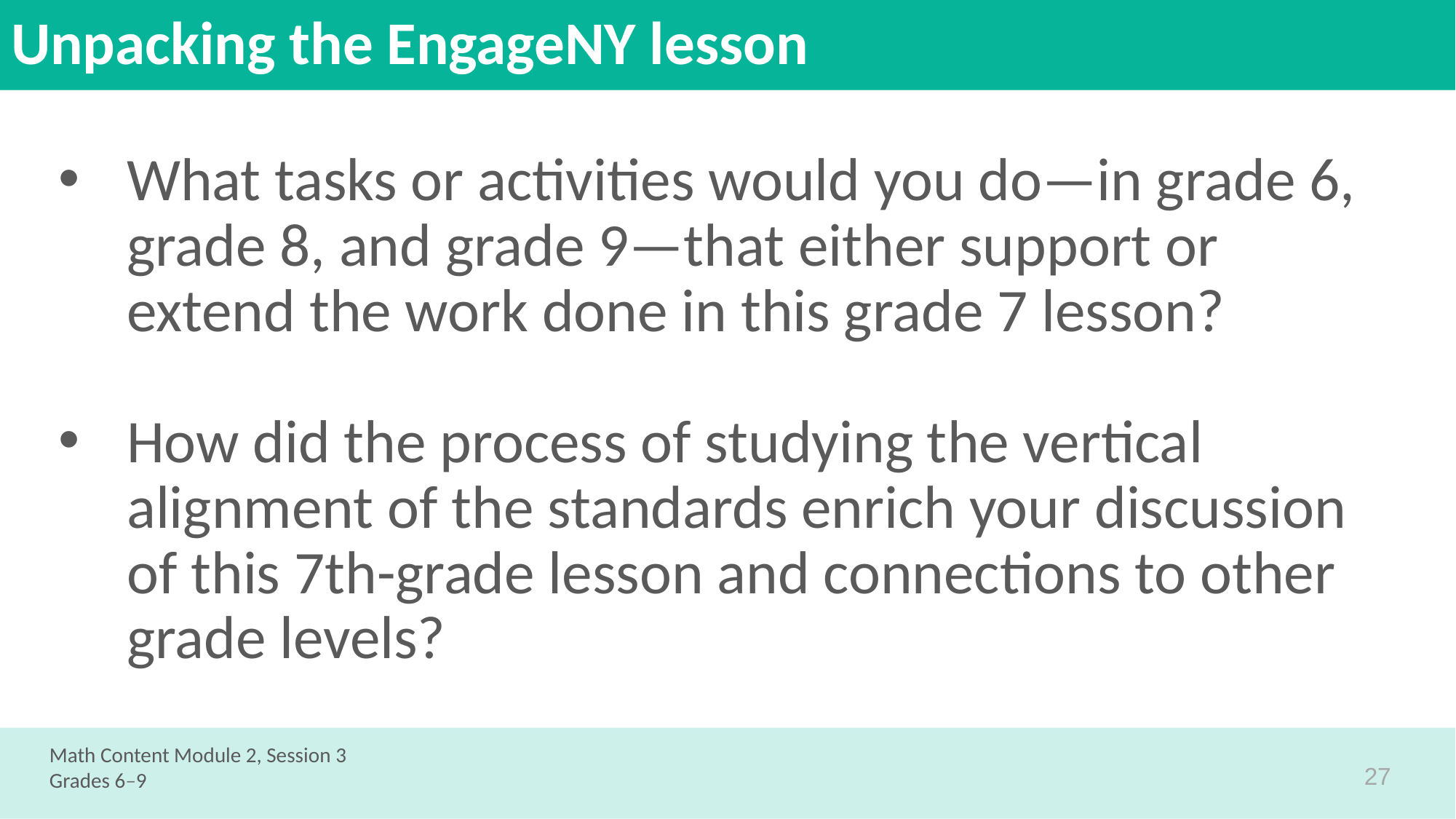

# Unpacking the EngageNY lesson
What tasks or activities would you do—in grade 6, grade 8, and grade 9—that either support or extend the work done in this grade 7 lesson?

How did the process of studying the vertical alignment of the standards enrich your discussion of this 7th-grade lesson and connections to other grade levels?
Math Content Module 2, Session 3
Grades 6–9
27